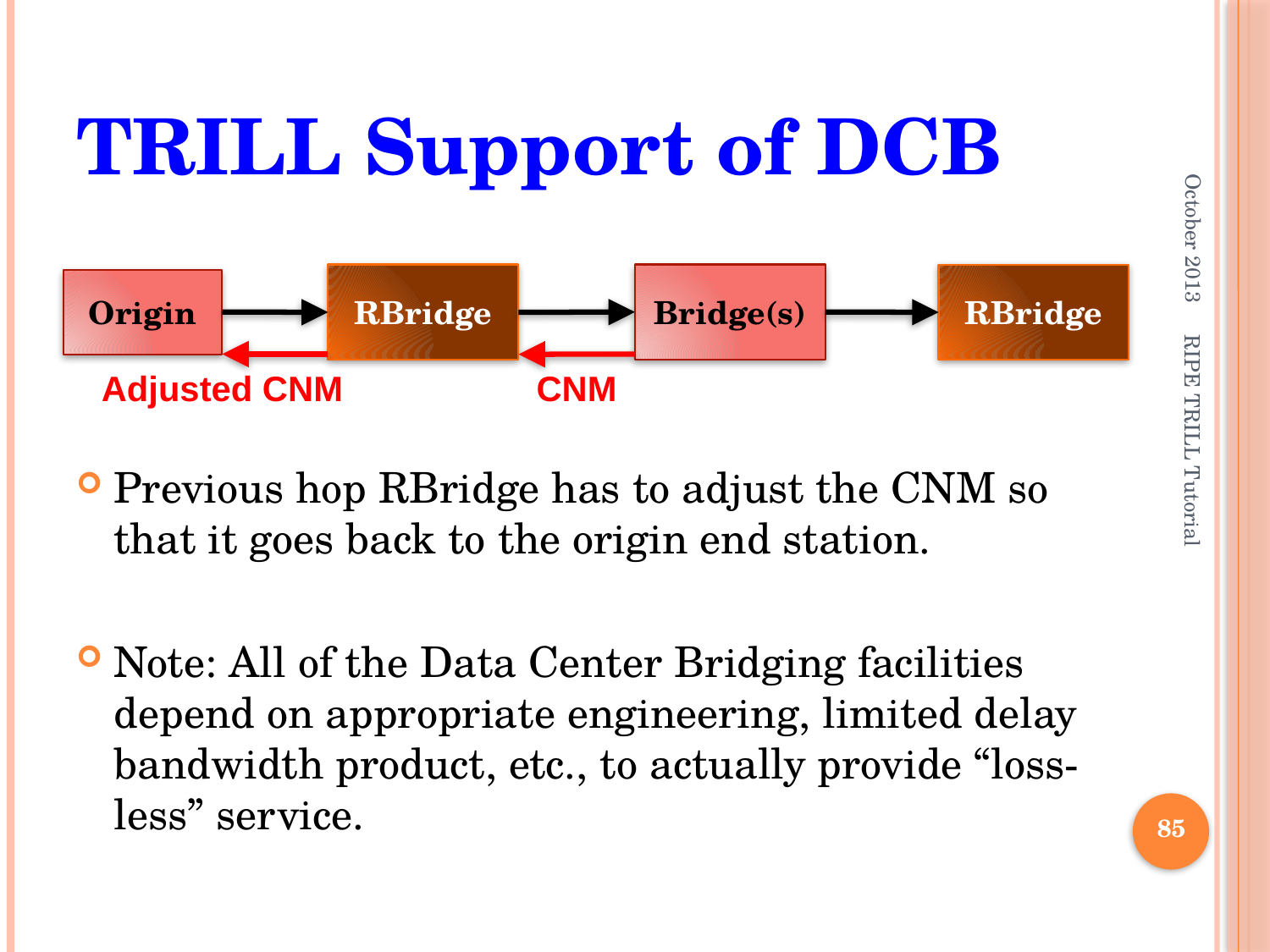

# TRILL Support of DCB
October 2013
RBridge
Bridge(s)
RBridge
Origin
Adjusted CNM
CNM
Previous hop RBridge has to adjust the CNM so that it goes back to the origin end station.

Note: All of the Data Center Bridging facilities depend on appropriate engineering, limited delay bandwidth product, etc., to actually provide “loss-less” service.

RIPE TRILL Tutorial
85